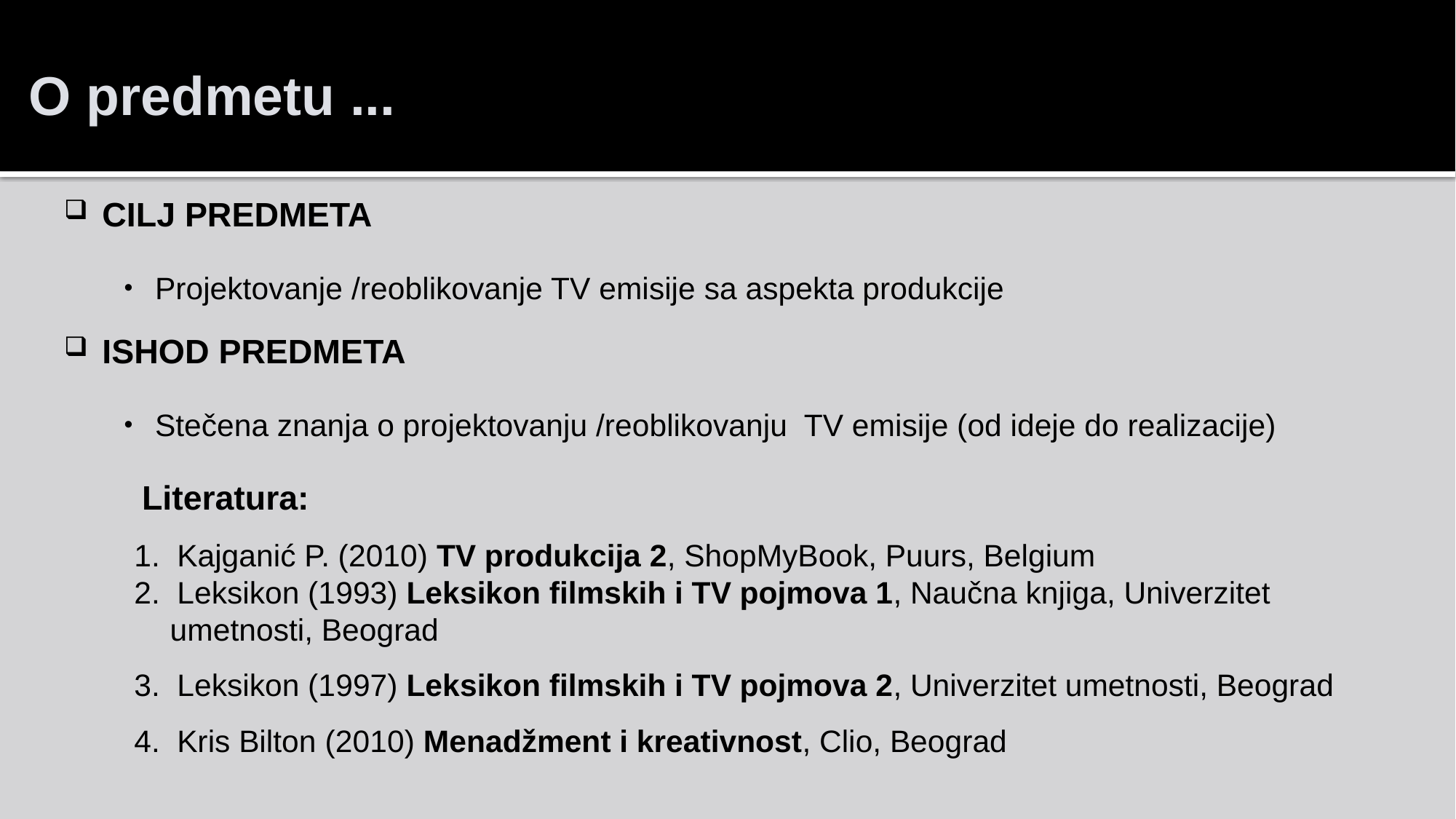

# O predmetu ...
CILJ PREDMETA

Projektovanje /reoblikovanje TV emisije sa aspekta produkcije

ISHOD PREDMETA

Stečena znanja o projektovanju /reoblikovanju  TV emisije (od ideje do realizacije)

           Literatura:
1.  Kajganić P. (2010) TV produkcija 2, ShopMyBook, Puurs, Belgium
2.  Leksikon (1993) Leksikon filmskih i TV pojmova 1, Naučna knjiga, Univerzitet     umetnosti, Beograd
3.  Leksikon (1997) Leksikon filmskih i TV pojmova 2, Univerzitet umetnosti, Beograd
4.  Kris Bilton (2010) Menadžment i kreativnost, Clio, Beograd